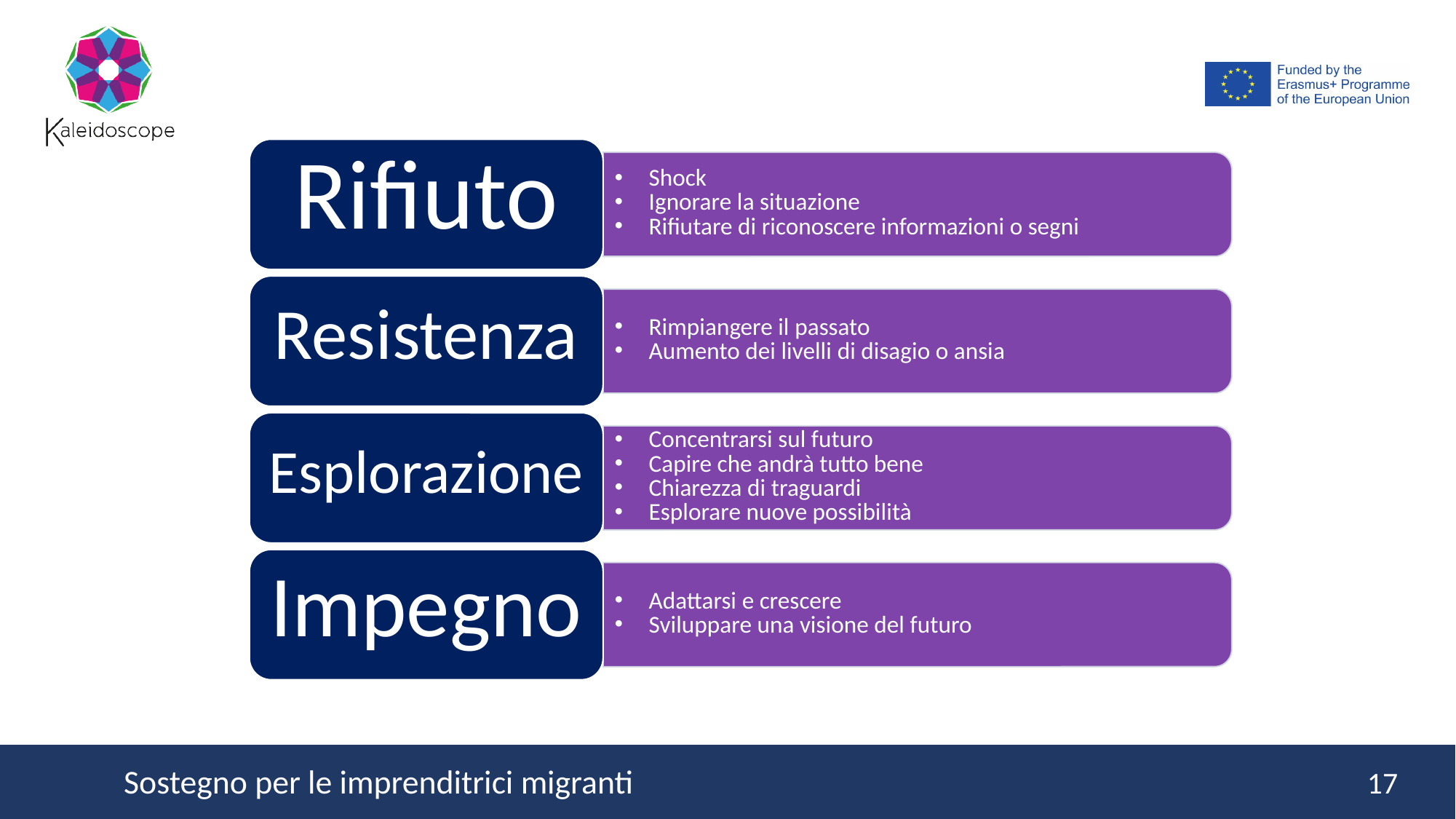

Rifiuto
Shock
Rifiutare di riconoscere informazioni o segni
Resistenza
Rimpiangere il passato
Aumento dei livelli di disagio o ansia
Esplorazione
Concentrarsi sul futuro
Capire che andrà tutto bene
Ignorare la situazione
Impegno
Adattarsi e crescere
Sviluppare una visione del futuro
Chiarezza di traguardi
Esplorare nuove possibilità
17